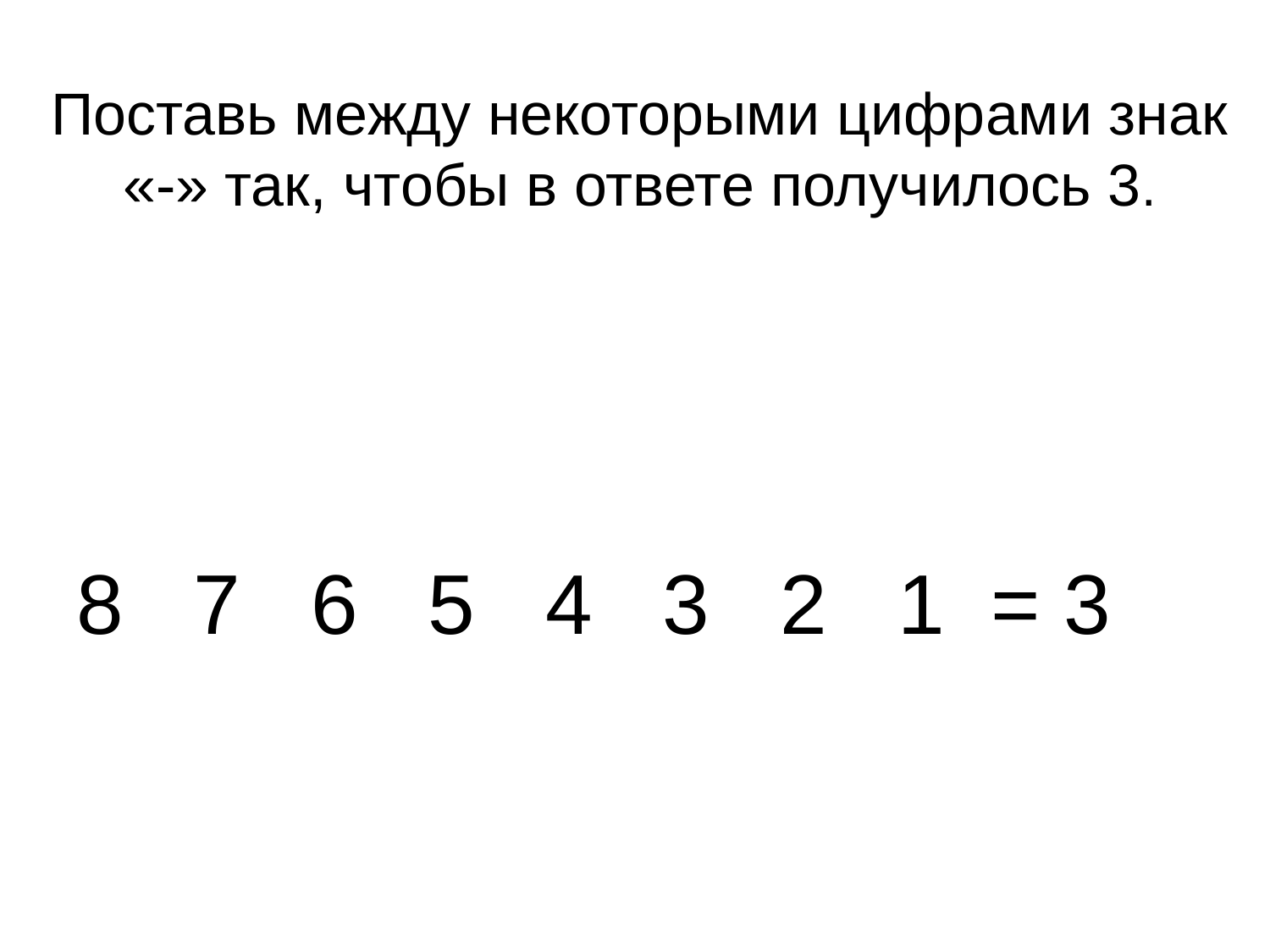

# Поставь между некоторыми цифрами знак «-» так, чтобы в ответе получилось 3.

8   7   6   5   4   3   2   1  = 3